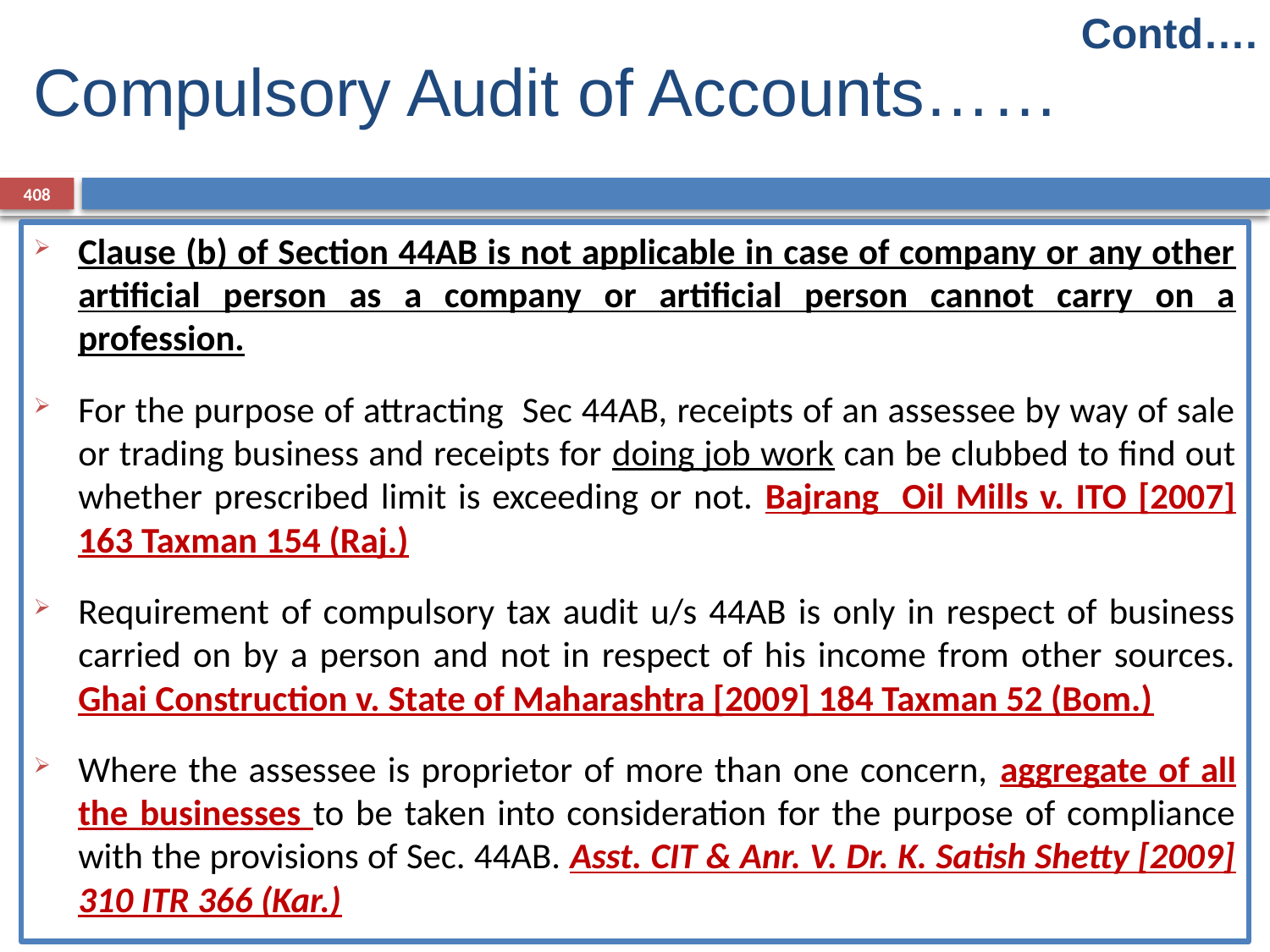

Contd….
# Compulsory Audit of Accounts……
408
Clause (b) of Section 44AB is not applicable in case of company or any other artificial person as a company or artificial person cannot carry on a profession.
For the purpose of attracting  Sec 44AB, receipts of an assessee by way of sale or trading business and receipts for doing job work can be clubbed to find out whether prescribed limit is exceeding or not. Bajrang  Oil Mills v. ITO [2007] 163 Taxman 154 (Raj.)
Requirement of compulsory tax audit u/s 44AB is only in respect of business carried on by a person and not in respect of his income from other sources. Ghai Construction v. State of Maharashtra [2009] 184 Taxman 52 (Bom.)
Where the assessee is proprietor of more than one concern, aggregate of all the businesses to be taken into consideration for the purpose of compliance with the provisions of Sec. 44AB. Asst. CIT & Anr. V. Dr. K. Satish Shetty [2009] 310 ITR 366 (Kar.)